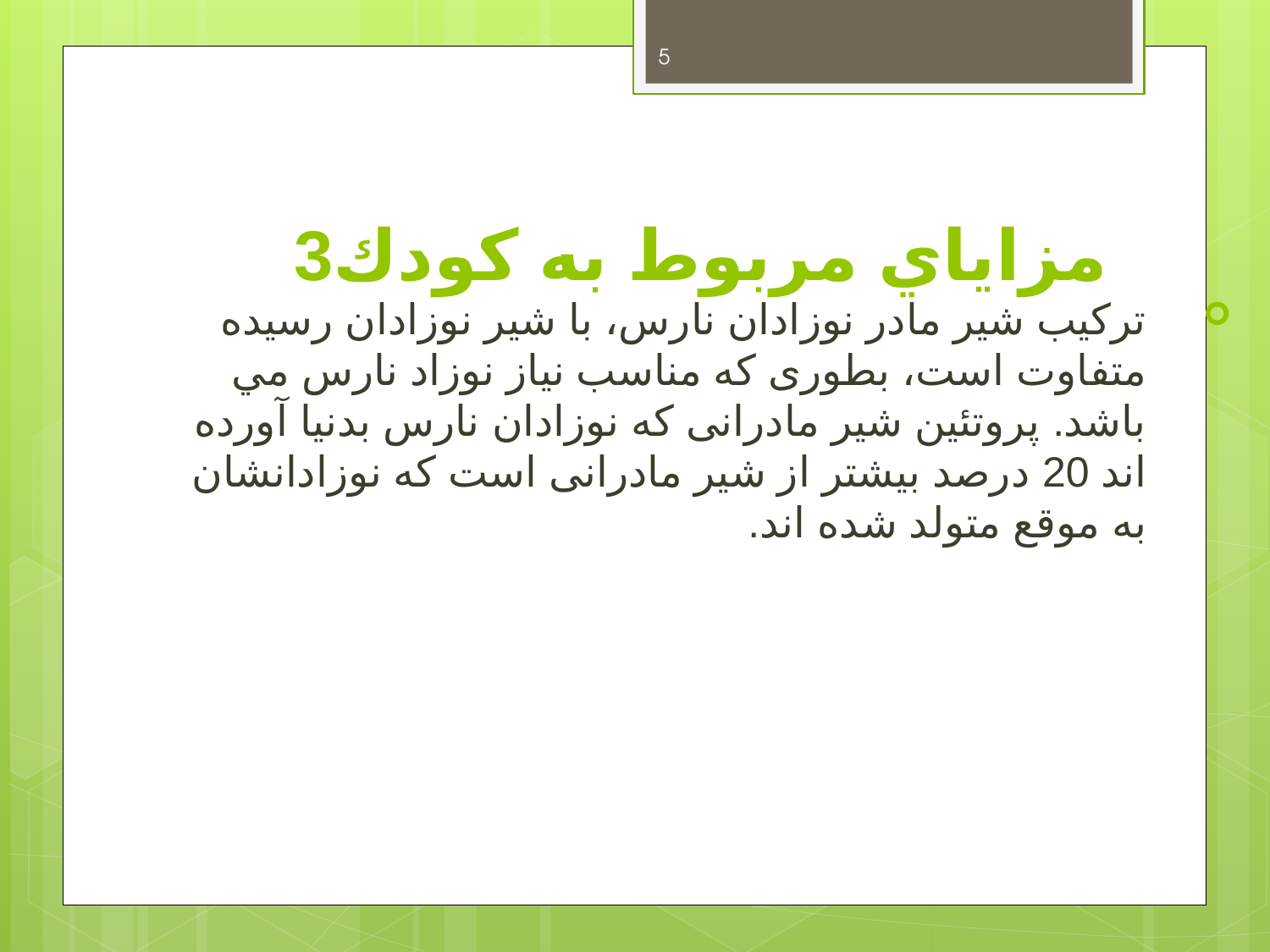

5
# مزاياي مربوط به كودك3
ترکيب شير مادر نوزادان نارس، با شير نوزادان رسيده متفاوت است، بطوری که مناسب نياز نوزاد نارس مي باشد. پروتئين شير مادرانی که نوزادان نارس بدنيا آورده اند 20 درصد بيشتر از شير مادرانی است که نوزادانشان به موقع متولد شده اند.